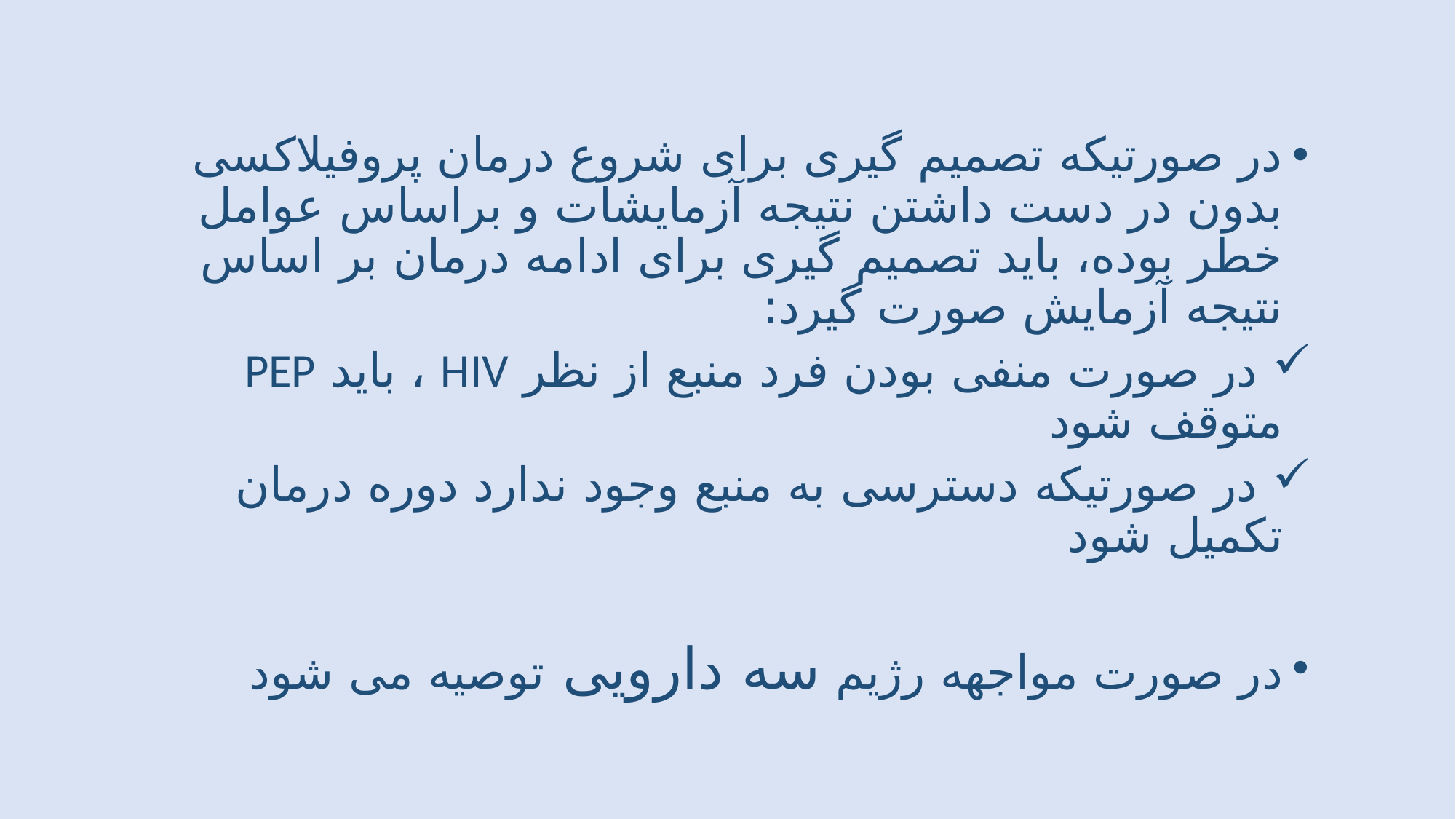

در صورتیکه تصمیم گیری برای شروع درمان پروفیلاکسی بدون در دست داشتن نتیجه آزمایشات و براساس عوامل خطر بوده، باید تصمیم گیری برای ادامه درمان بر اساس نتیجه آزمایش صورت گیرد:
 در صورت منفی بودن فرد منبع از نظر HIV ، بايد PEP متوقف شود
 در صورتیکه دسترسی به منبع وجود ندارد دوره درمان تکمیل شود

در صورت مواجهه رژیم سه دارویی توصیه می شود